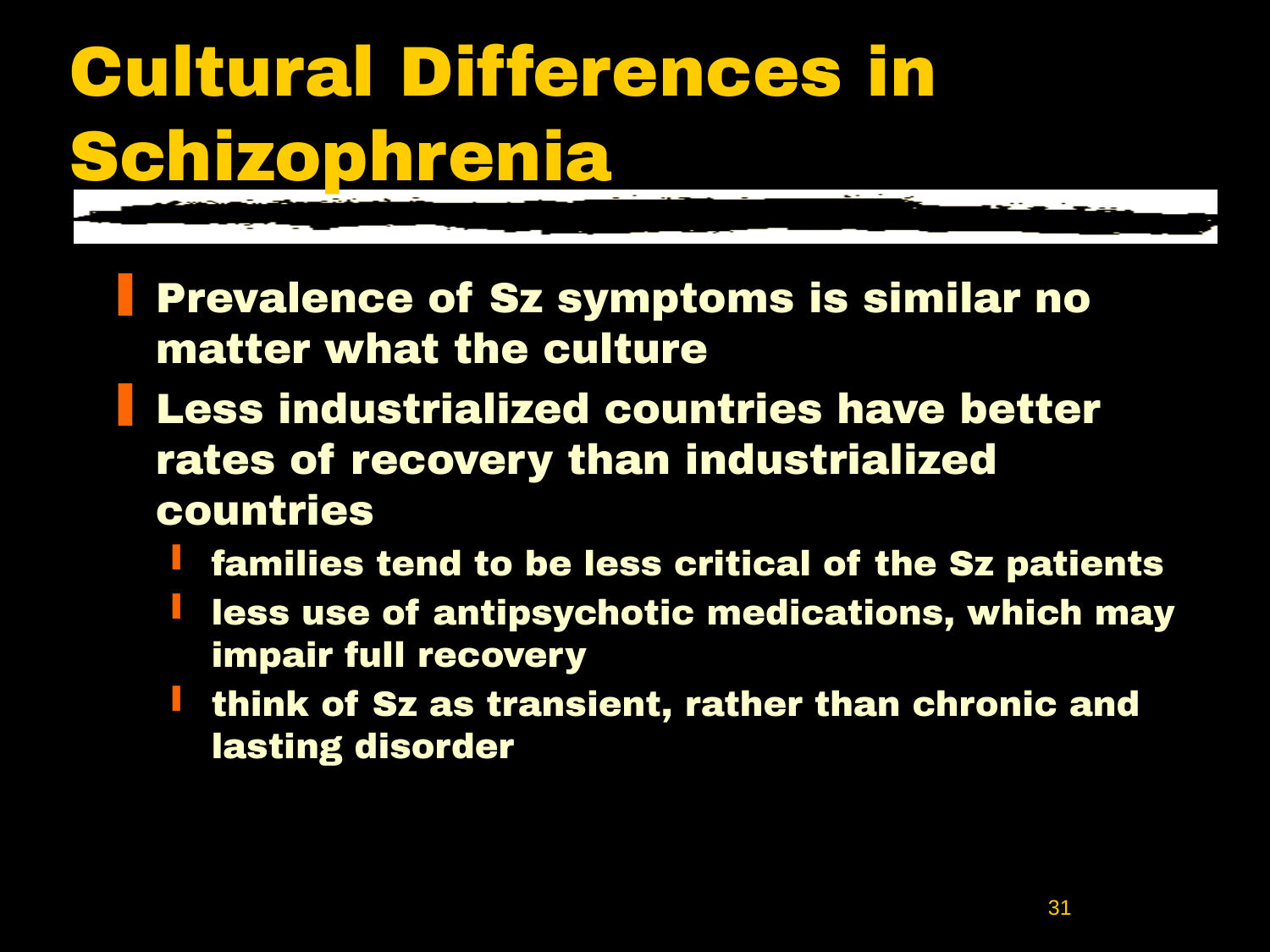

# Cultural Differences in Schizophrenia
Prevalence of Sz symptoms is similar no matter what the culture
Less industrialized countries have better rates of recovery than industrialized countries
families tend to be less critical of the Sz patients
less use of antipsychotic medications, which may impair full recovery
think of Sz as transient, rather than chronic and lasting disorder